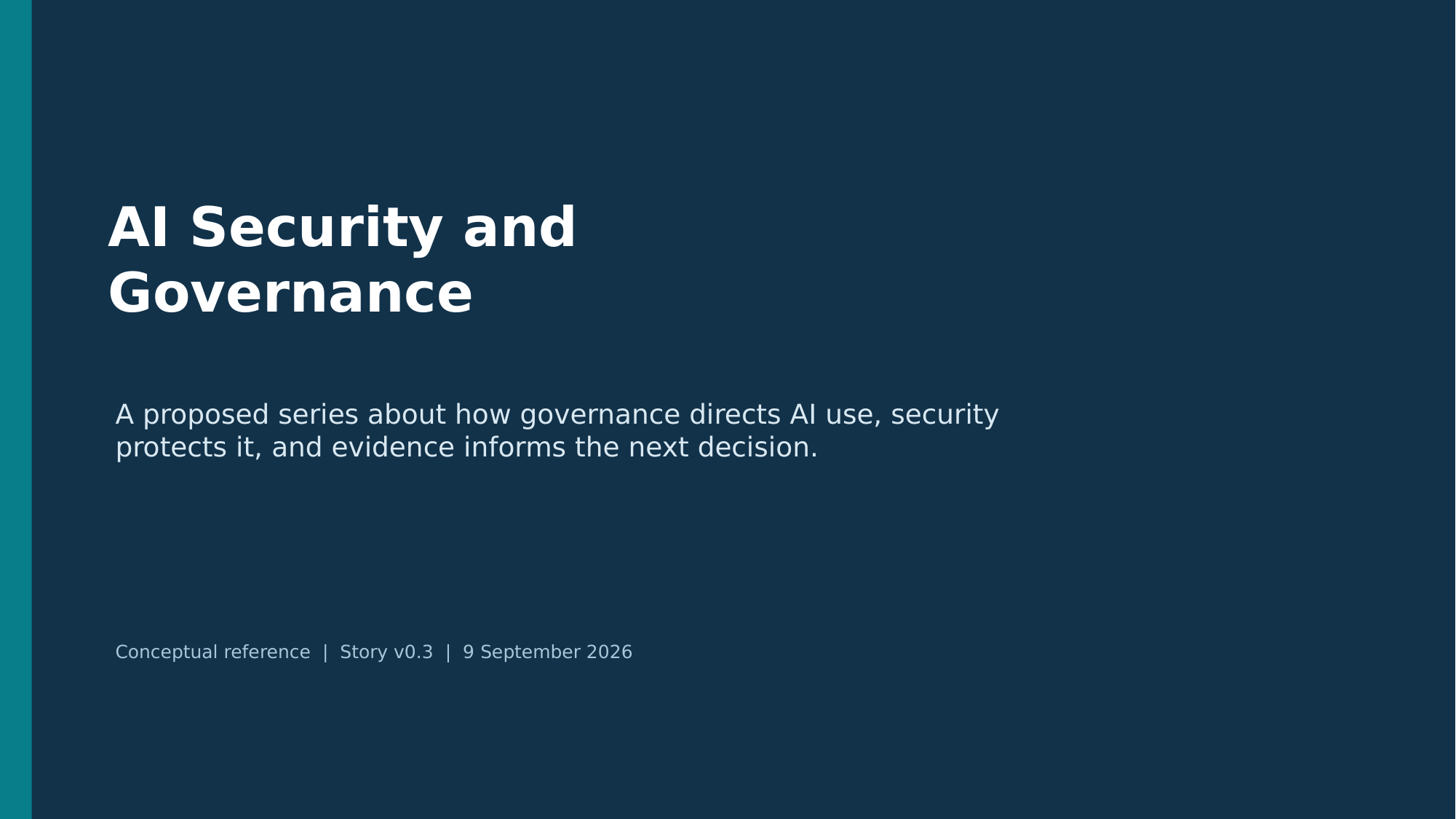

AI Security and
Governance
A proposed series about how governance directs AI use, security protects it, and evidence informs the next decision.
Conceptual reference  |  Story v0.3  |  9 September 2026